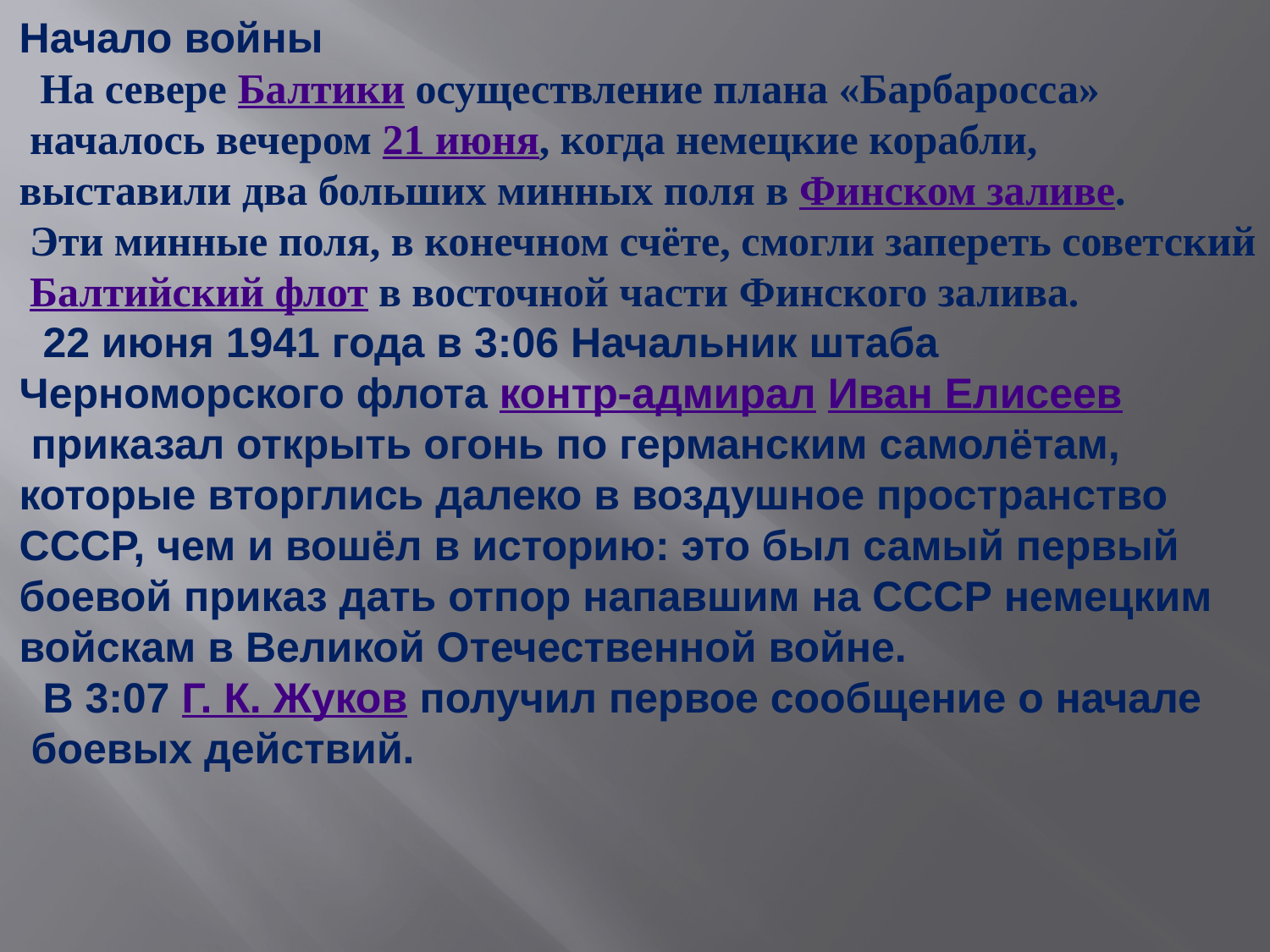

Начало войны
  На севере Балтики осуществление плана «Барбаросса»
 началось вечером 21 июня, когда немецкие корабли,
выставили два больших минных поля в Финском заливе.
 Эти минные поля, в конечном счёте, смогли запереть советский
 Балтийский флот в восточной части Финского залива.
  22 июня 1941 года в 3:06 Начальник штаба
Черноморского флота контр-адмирал Иван Елисеев
 приказал открыть огонь по германским самолётам,
которые вторглись далеко в воздушное пространство
СССР, чем и вошёл в историю: это был самый первый
боевой приказ дать отпор напавшим на СССР немецким
войскам в Великой Отечественной войне.
  В 3:07 Г. К. Жуков получил первое сообщение о начале
 боевых действий.